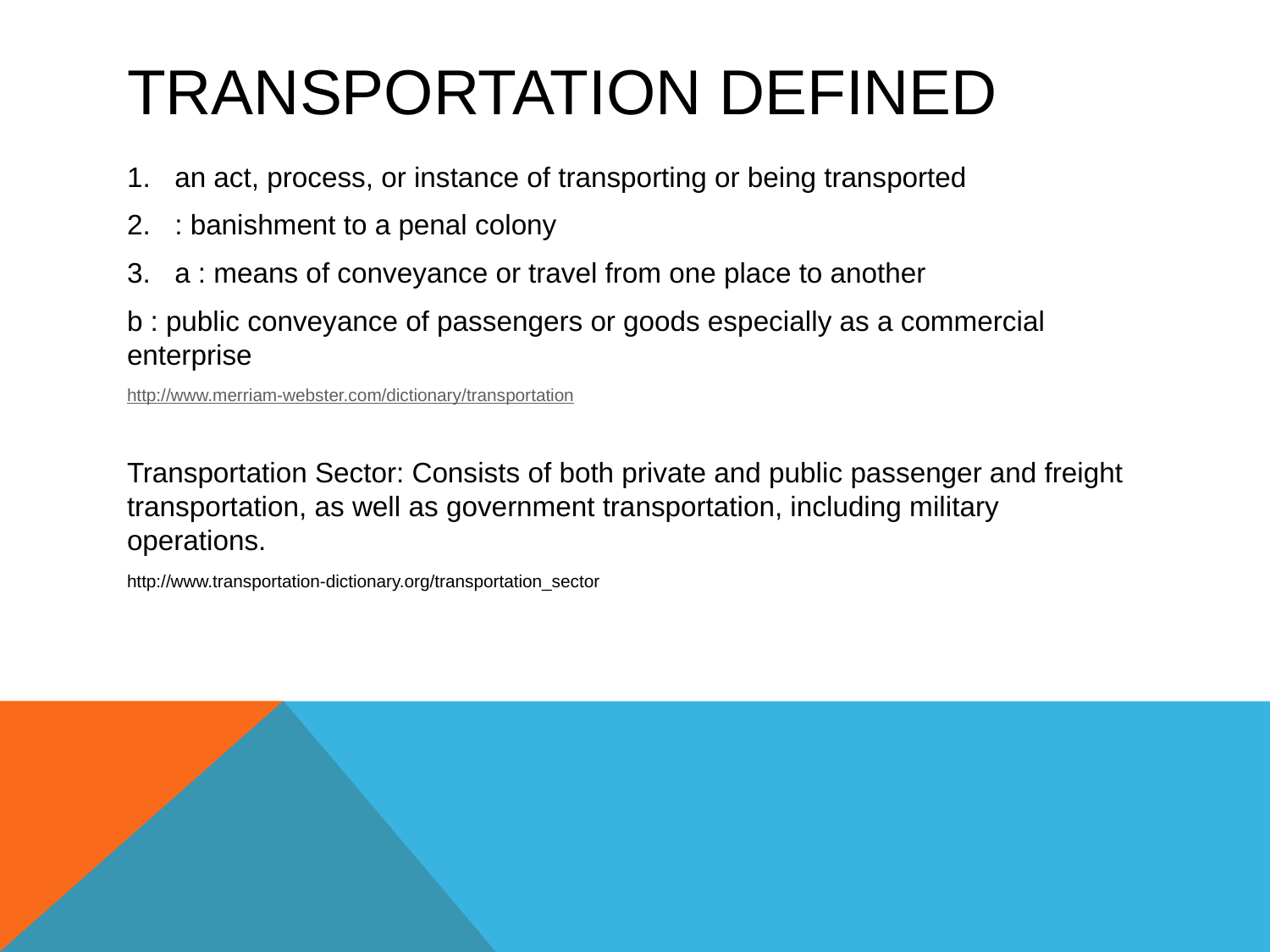

# Transportation Defined
an act, process, or instance of transporting or being transported
: banishment to a penal colony
a : means of conveyance or travel from one place to another
b : public conveyance of passengers or goods especially as a commercial enterprise
http://www.merriam-webster.com/dictionary/transportation

Transportation Sector: Consists of both private and public passenger and freight transportation, as well as government transportation, including military operations.
http://www.transportation-dictionary.org/transportation_sector